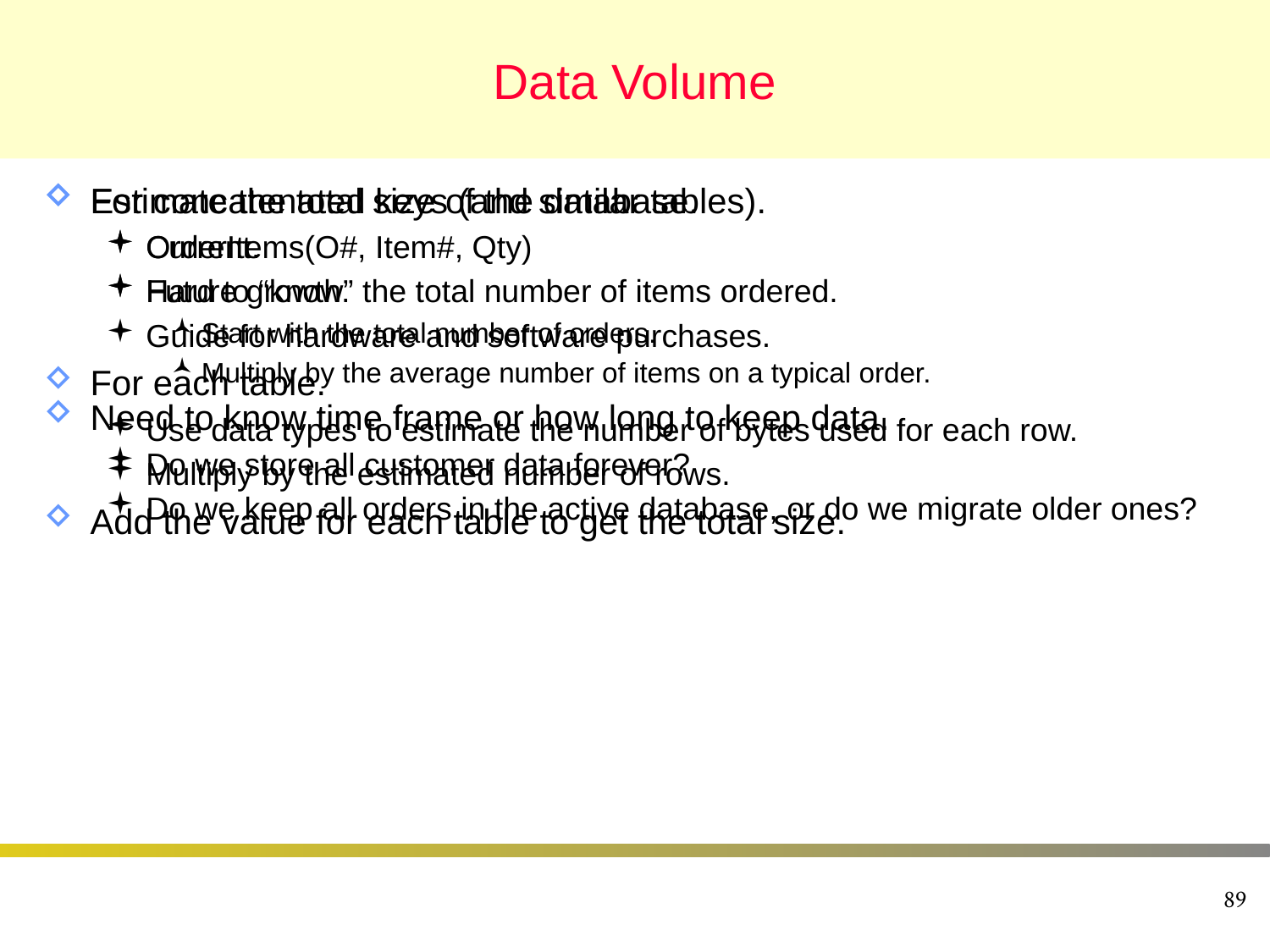

# Data Volume
Estimate the total size of the database.
Current.
Future growth.
Guide for hardware and software purchases.
For each table.
Use data types to estimate the number of bytes used for each row.
Multiply by the estimated number of rows.
Add the value for each table to get the total size.
For concatenated keys (and similar tables).
OrderItems(O#, Item#, Qty)
Hard to “know” the total number of items ordered.
Start with the total number of orders.
Multiply by the average number of items on a typical order.
Need to know time frame or how long to keep data.
Do we store all customer data forever?
Do we keep all orders in the active database, or do we migrate older ones?
89